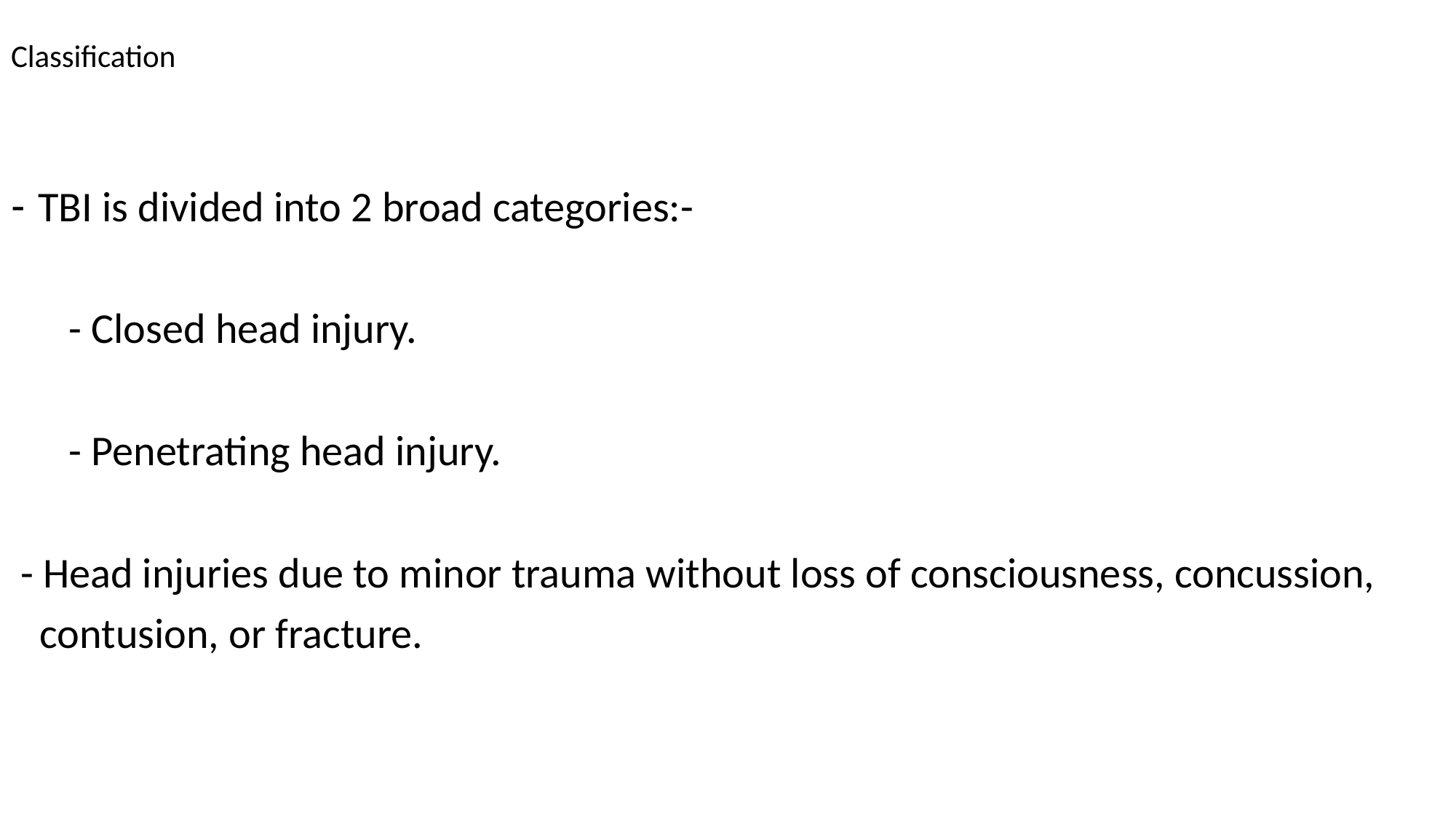

# Classification

TBI is divided into 2 broad categories:-

      - Closed head injury.

      - Penetrating head injury.

 - Head injuries due to minor trauma without loss of consciousness, concussion,
   contusion, or fracture.